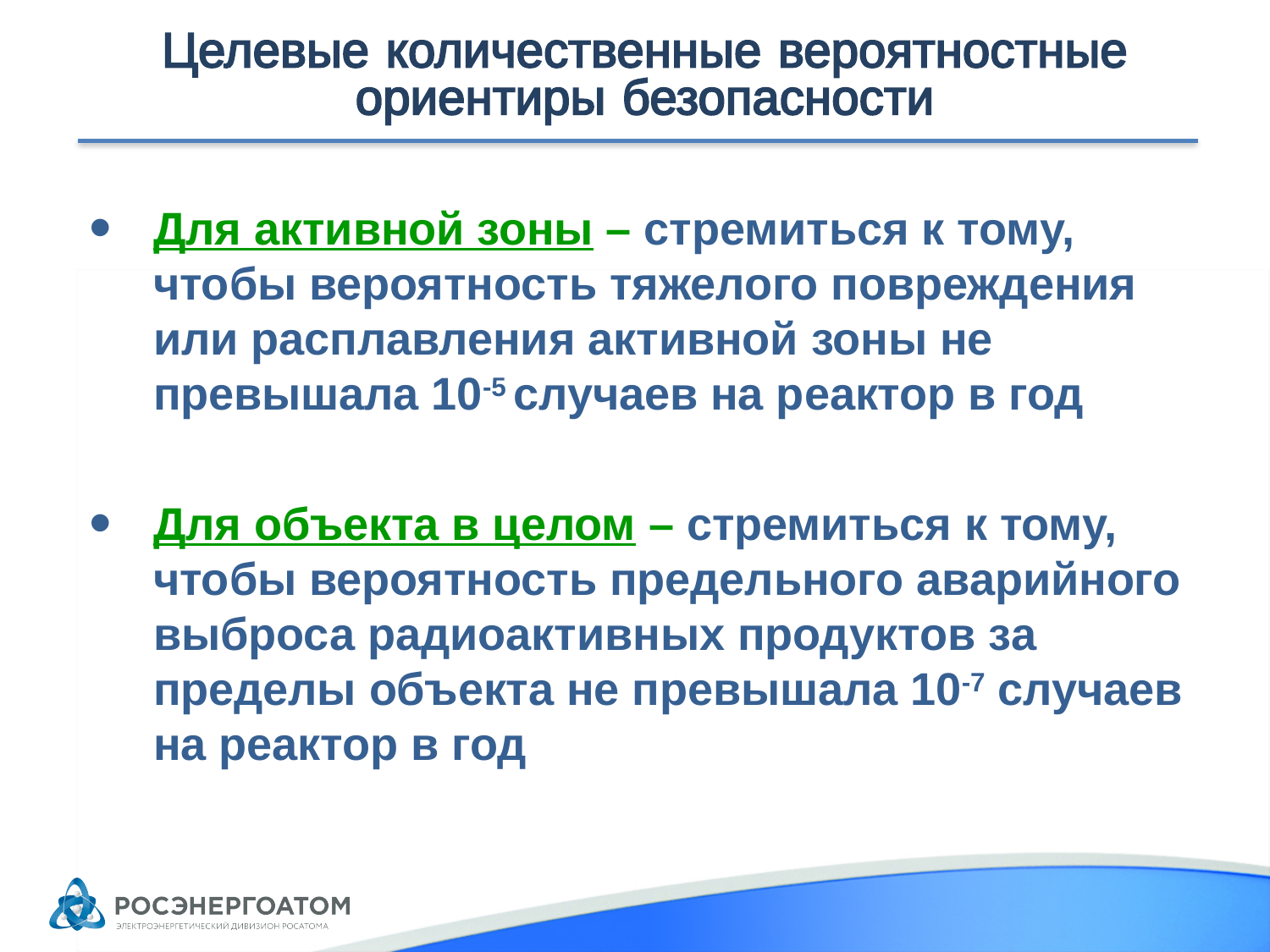

Целевые количественные вероятностные ориентиры безопасности
Для активной зоны – стремиться к тому, чтобы вероятность тяжелого повреждения или расплавления активной зоны не превышала 10-5 случаев на реактор в год
Для объекта в целом – стремиться к тому, чтобы вероятность предельного аварийного выброса радиоактивных продуктов за пределы объекта не превышала 10-7 случаев на реактор в год